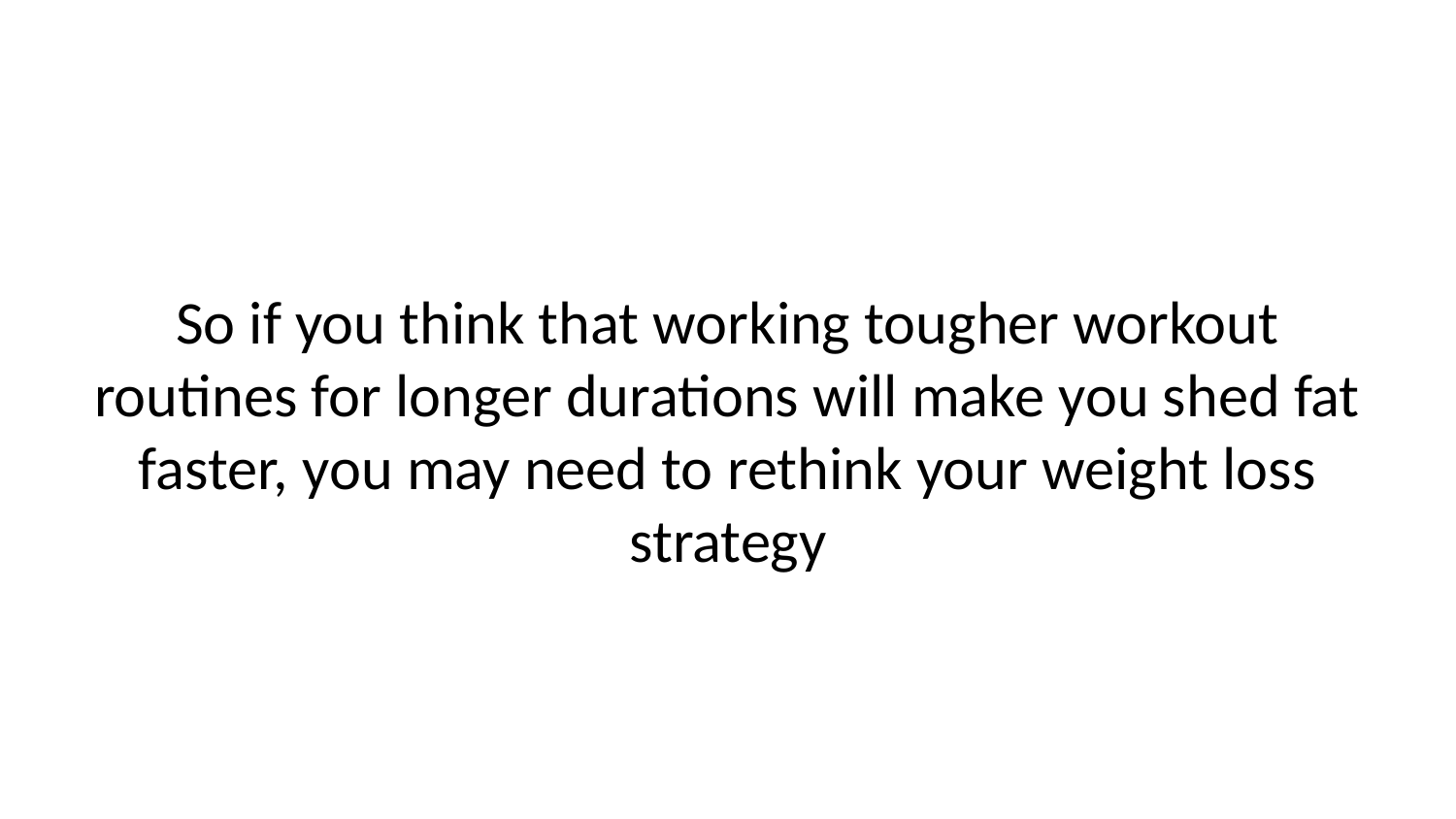

So if you think that working tougher workout routines for longer durations will make you shed fat faster, you may need to rethink your weight loss strategy